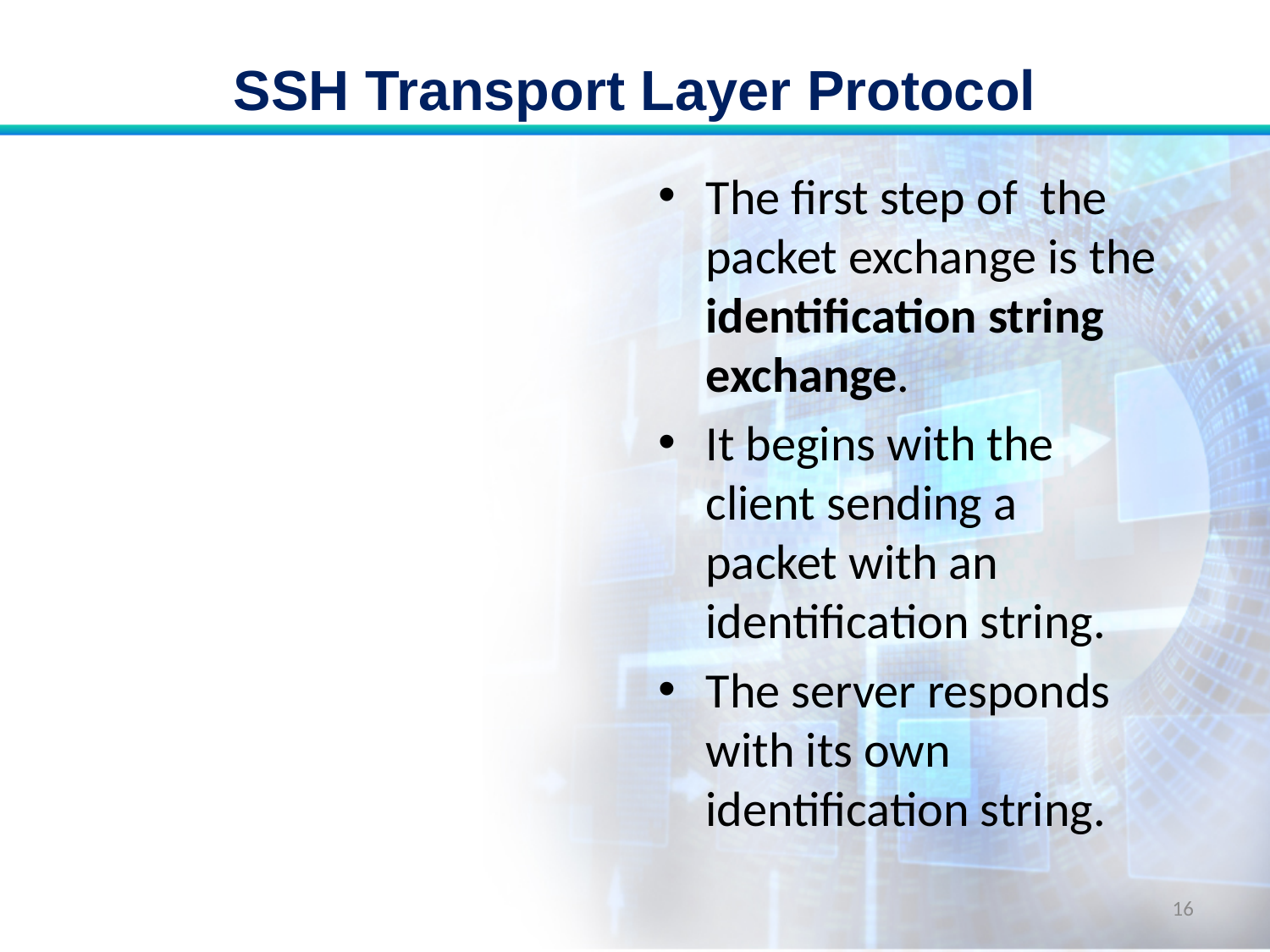

# SSH Transport Layer Protocol
The first step of  the packet exchange is the identification string exchange.
It begins with the client sending a packet with an identification string.
The server responds with its own identification string.
16